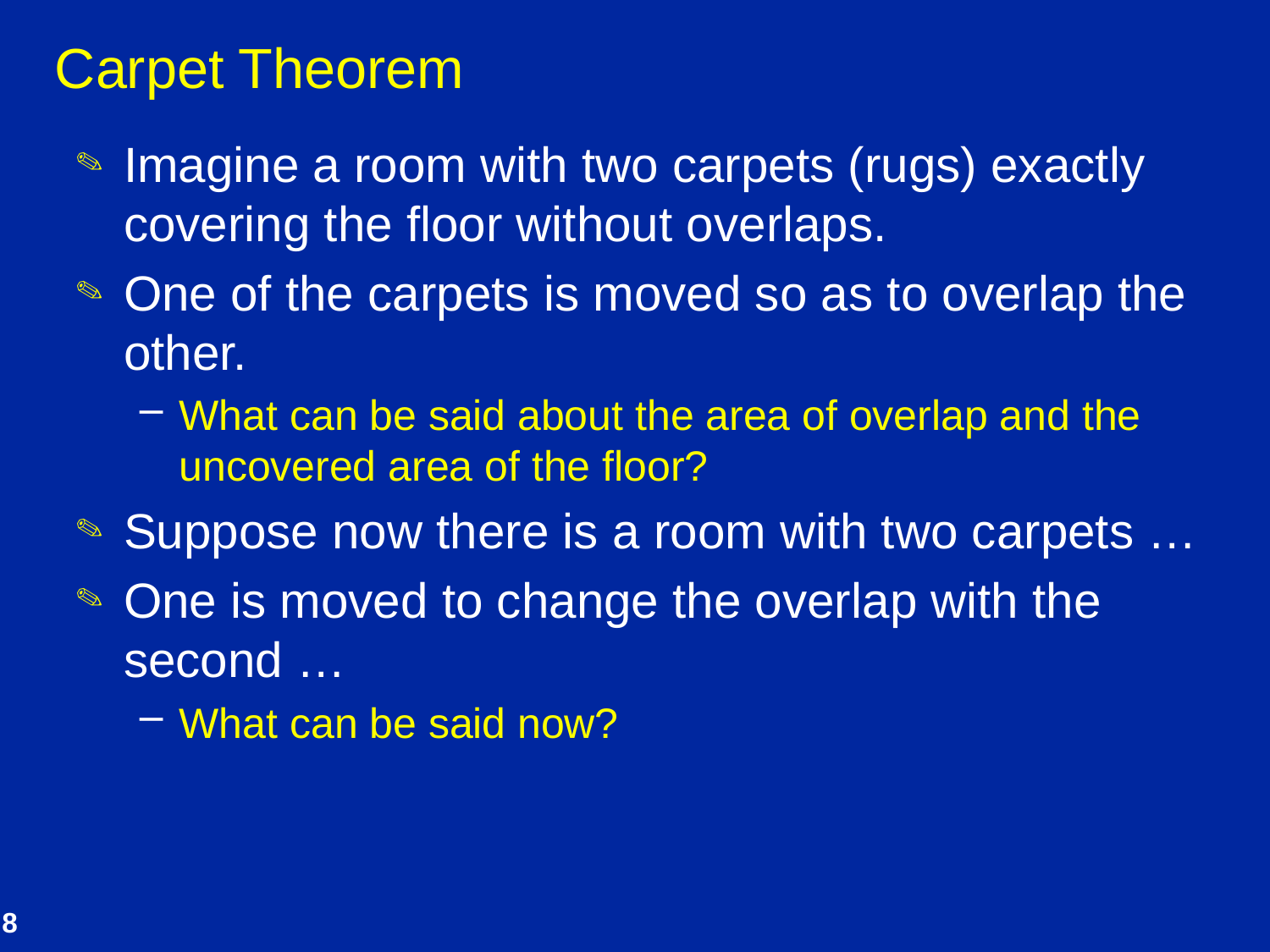

# Carpet Theorem
Imagine a room with two carpets (rugs) exactly covering the floor without overlaps.
One of the carpets is moved so as to overlap the other.
What can be said about the area of overlap and the uncovered area of the floor?
Suppose now there is a room with two carpets …
One is moved to change the overlap with the second …
What can be said now?